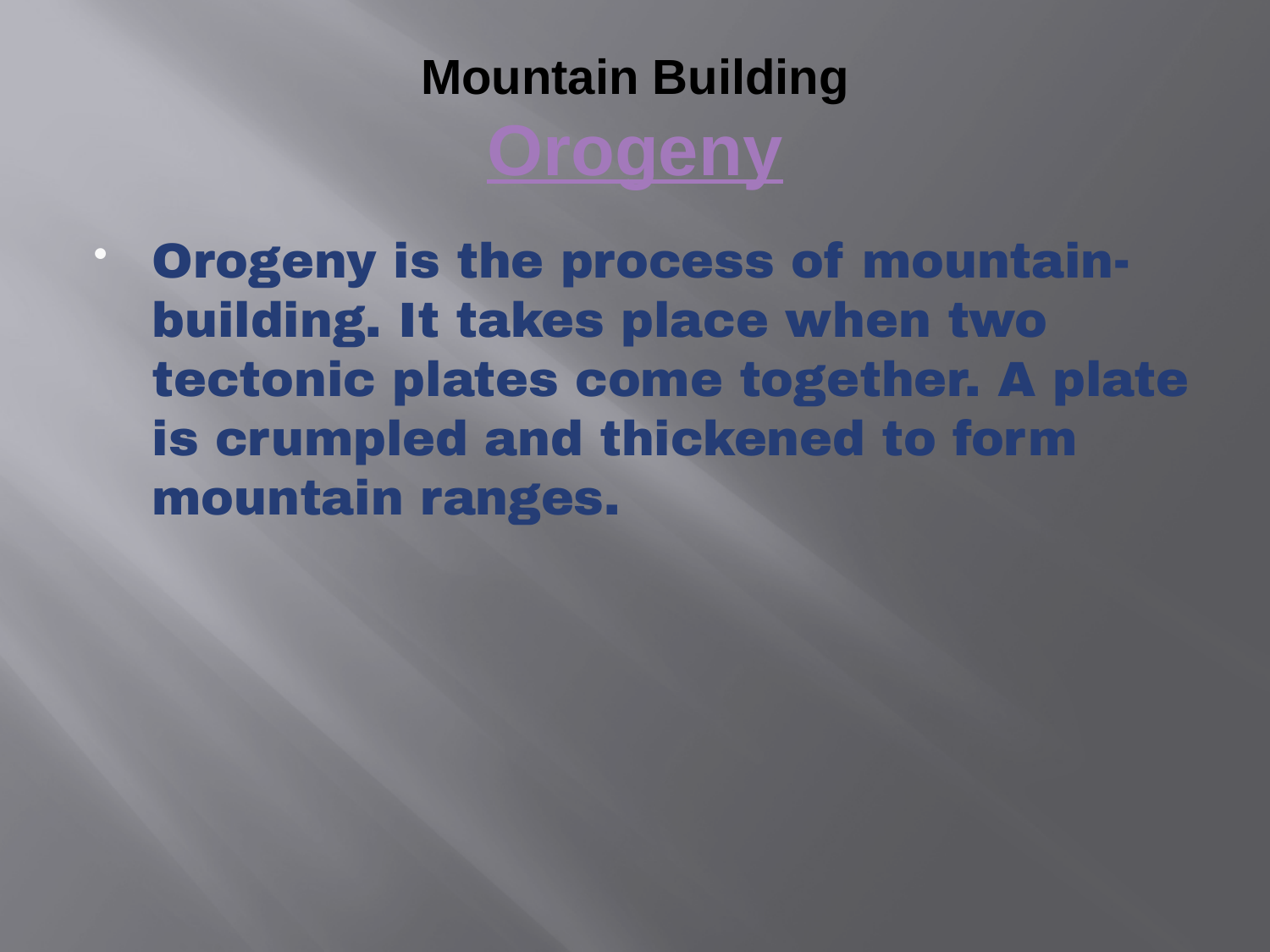

# Mountain Building Orogeny
Orogeny is the process of mountain-building. It takes place when two tectonic plates come together. A plate is crumpled and thickened to form mountain ranges.